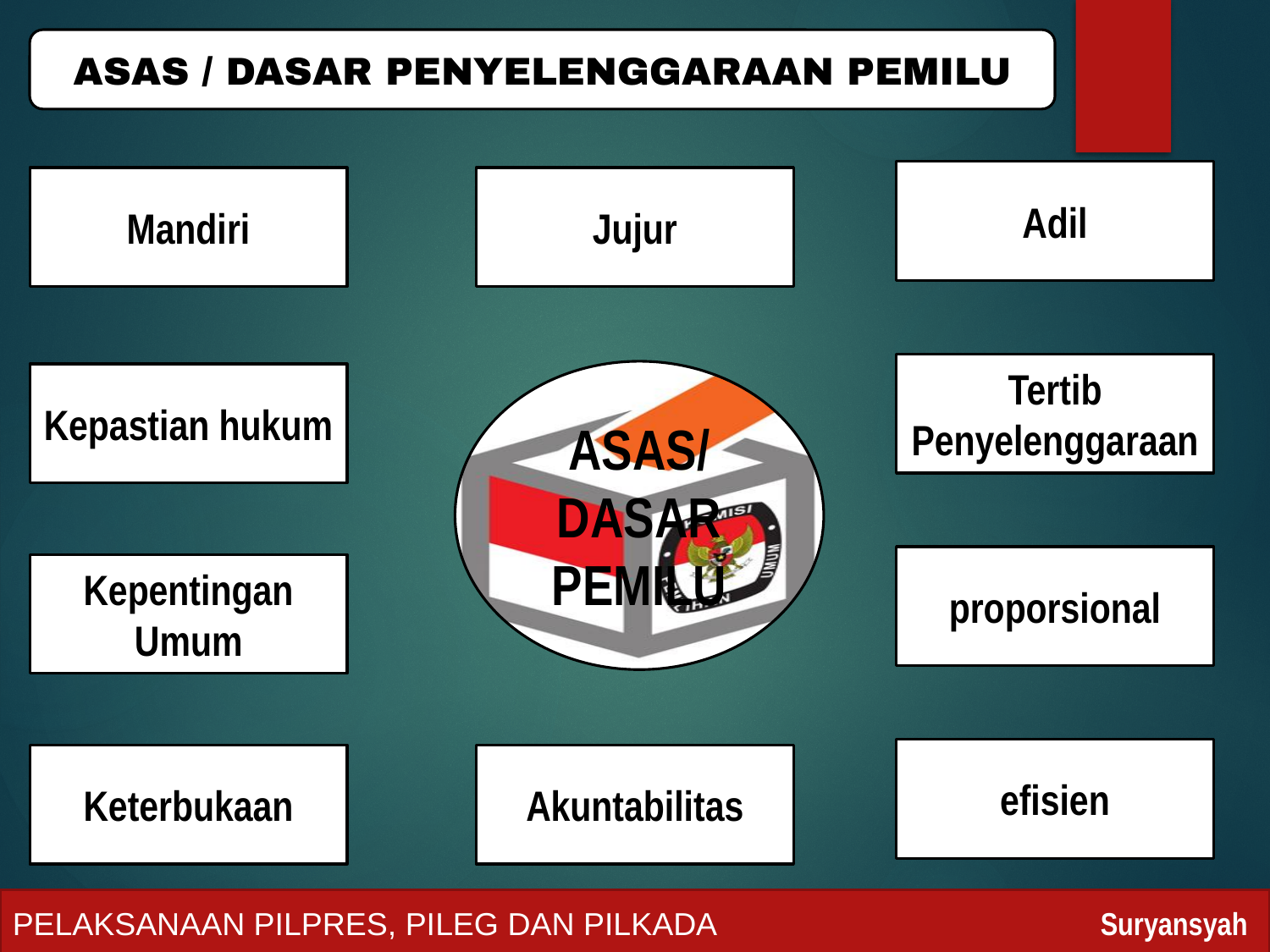

ASAS / DASAR PENYELENGGARAAN PEMILU
Adil
Mandiri
Jujur
Tertib Penyelenggaraan
ASAS/ DASAR PEMILU
Kepastian hukum
proporsional
Kepentingan Umum
efisien
Keterbukaan
Akuntabilitas
PELAKSANAAN PILPRES, PILEG DAN PILKADA                                     	          Suryansyah